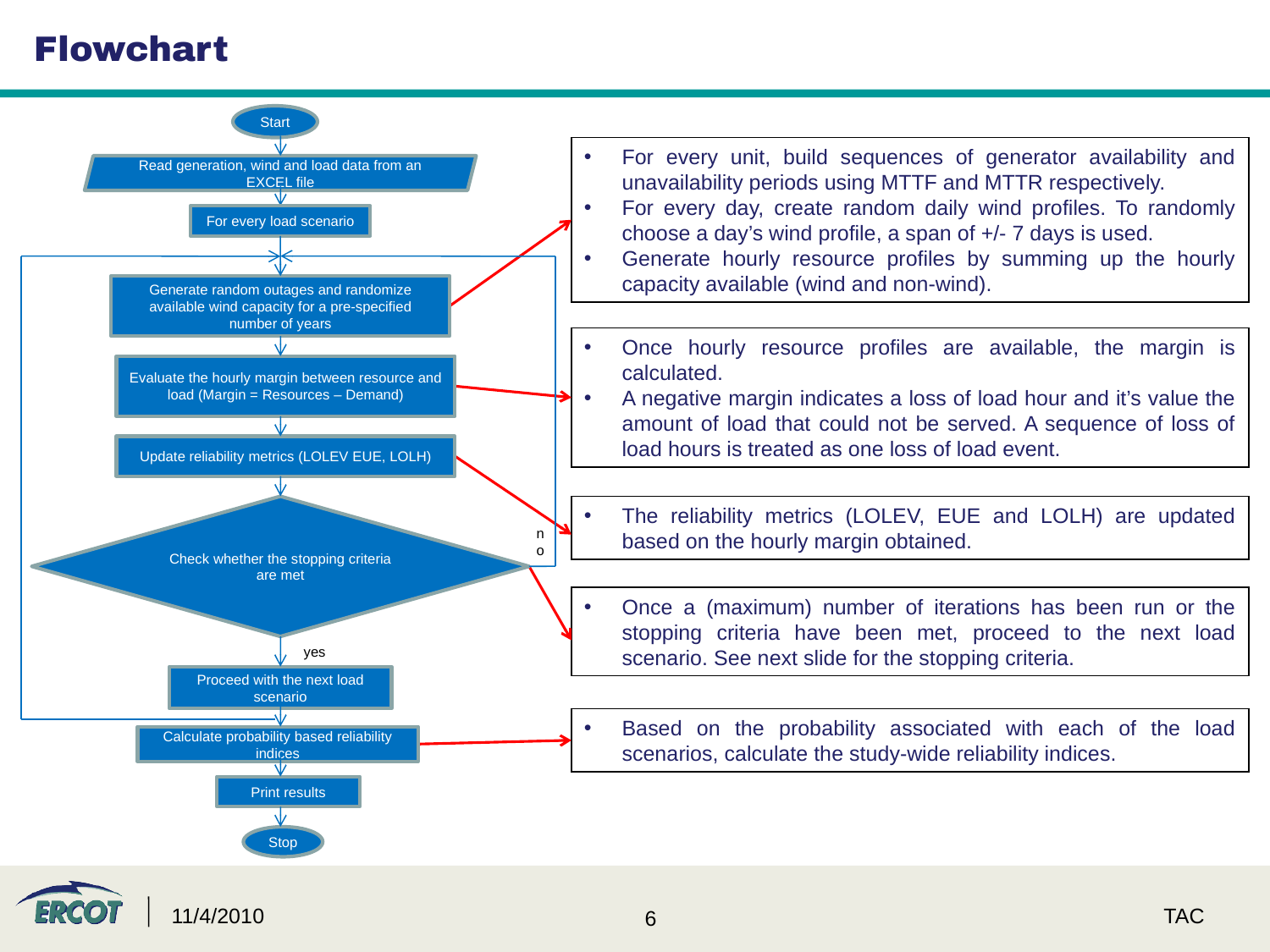

# Flowchart
Start
Read generation, wind and load data from an EXCEL file
For every load scenario
Generate random outages and randomize available wind capacity for a pre-specified number of years
Evaluate the hourly margin between resource and load (Margin = Resources – Demand)
Update reliability metrics (LOLEV EUE, LOLH)
Check whether the stopping criteria are met
no
yes
Proceed with the next load scenario
Calculate probability based reliability indices
Print results
Stop
For every unit, build sequences of generator availability and unavailability periods using MTTF and MTTR respectively.
For every day, create random daily wind profiles. To randomly choose a day’s wind profile, a span of +/- 7 days is used.
Generate hourly resource profiles by summing up the hourly capacity available (wind and non-wind).
Once hourly resource profiles are available, the margin is calculated.
A negative margin indicates a loss of load hour and it’s value the amount of load that could not be served. A sequence of loss of load hours is treated as one loss of load event.
The reliability metrics (LOLEV, EUE and LOLH) are updated based on the hourly margin obtained.
Once a (maximum) number of iterations has been run or the stopping criteria have been met, proceed to the next load scenario. See next slide for the stopping criteria.
Based on the probability associated with each of the load scenarios, calculate the study-wide reliability indices.
11/4/2010
TAC